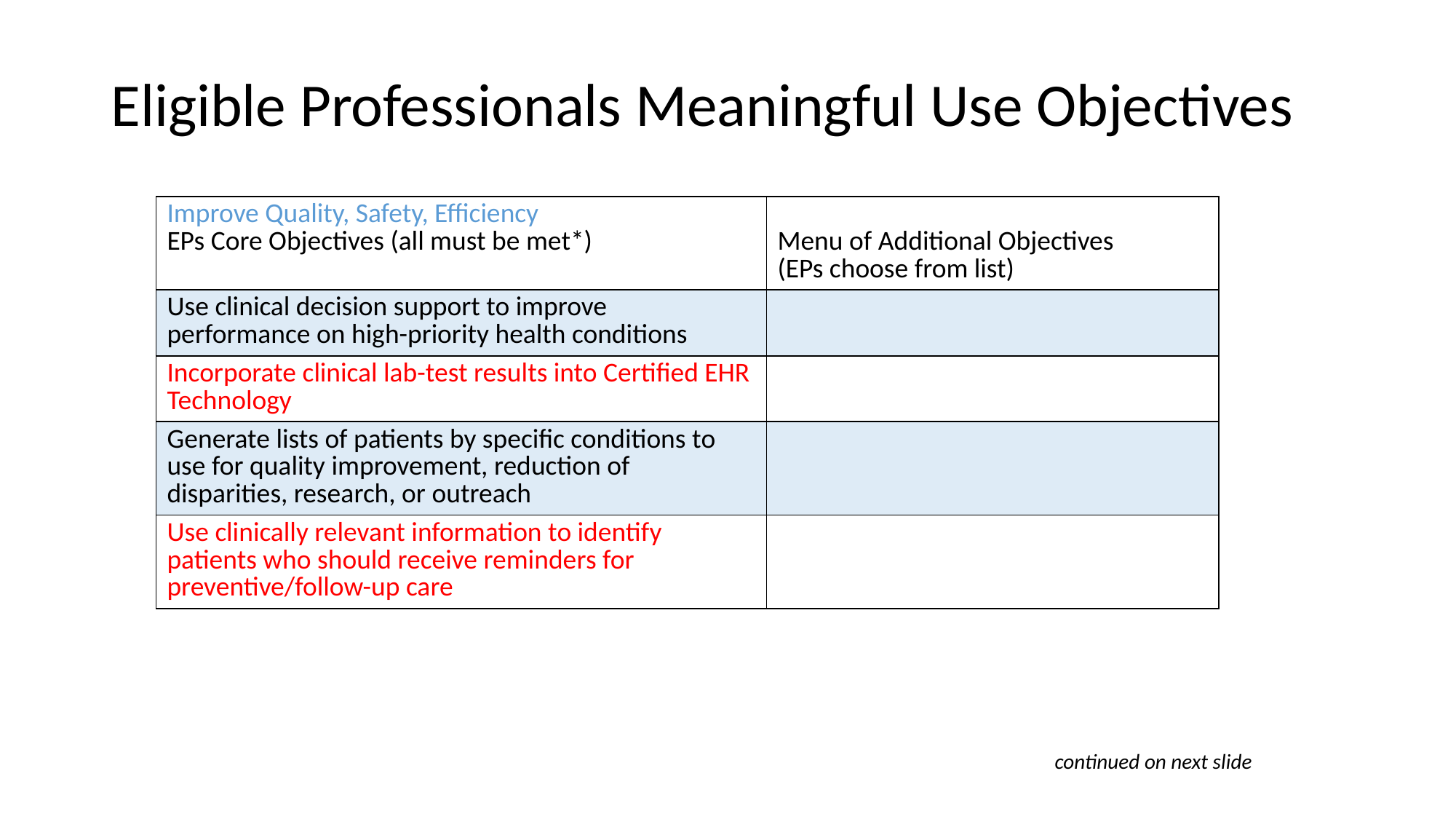

# Eligible Professionals Meaningful Use Objectives
| Improve Quality, Safety, Efficiency EPs Core Objectives (all must be met\*) | Menu of Additional Objectives (EPs choose from list) |
| --- | --- |
| Use clinical decision support to improve performance on high-priority health conditions |  |
| Incorporate clinical lab-test results into Certified EHR Technology |  |
| Generate lists of patients by specific conditions to use for quality improvement, reduction of disparities, research, or outreach |  |
| Use clinically relevant information to identify patients who should receive reminders for preventive/follow-up care |  |
continued on next slide